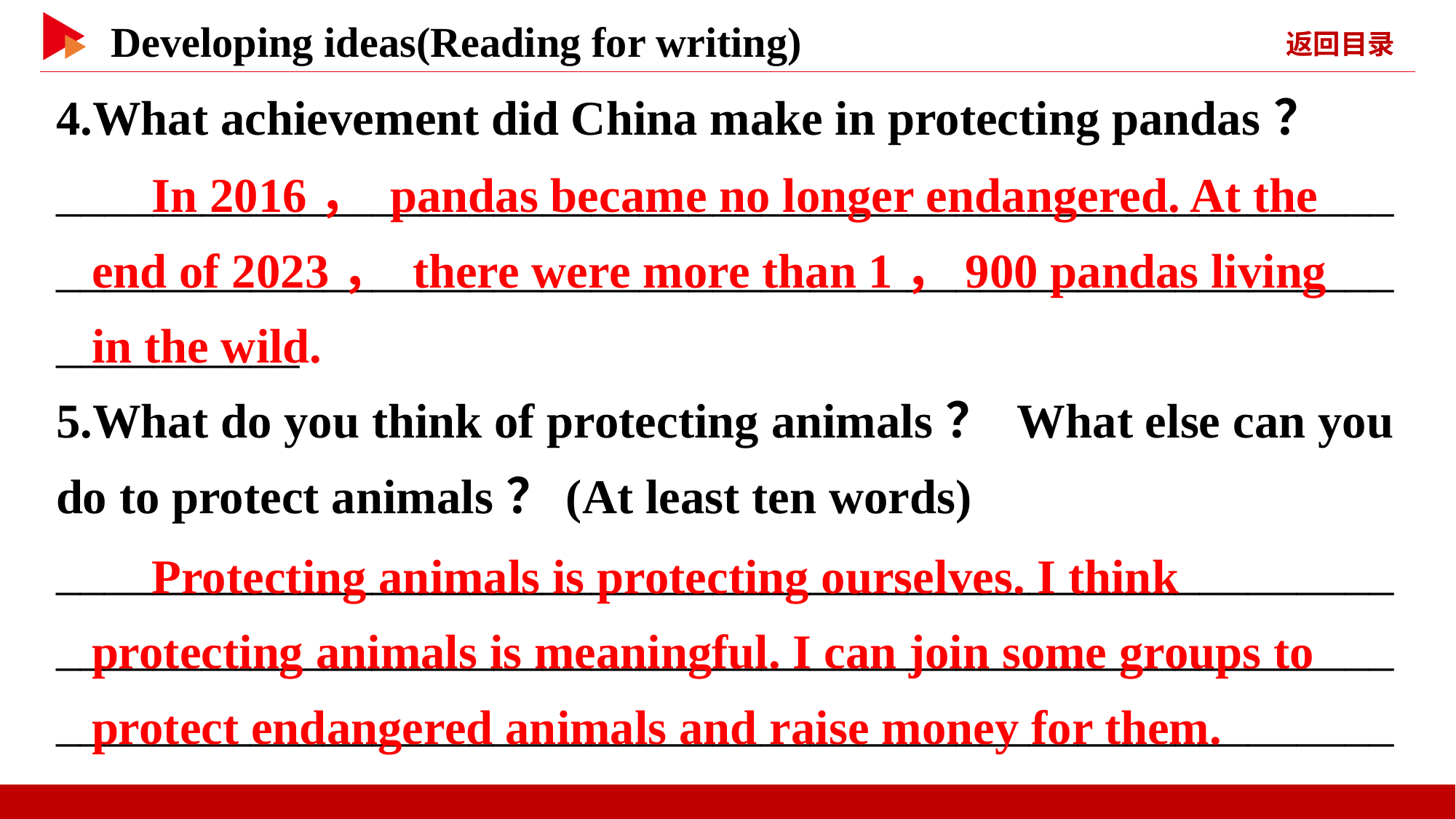

4.What achievement did China make in protecting pandas？
________________________________________________________________________________________________________________________
5.What do you think of protecting animals？ What else can you do to protect animals？(At least ten words)
_____________________________________________________________________________________________________________________________________________________________________
　In 2016， pandas became no longer endangered. At the end of 2023， there were more than 1，900 pandas living in the wild.
　Protecting animals is protecting ourselves. I think protecting animals is meaningful. I can join some groups to protect endangered animals and raise money for them.